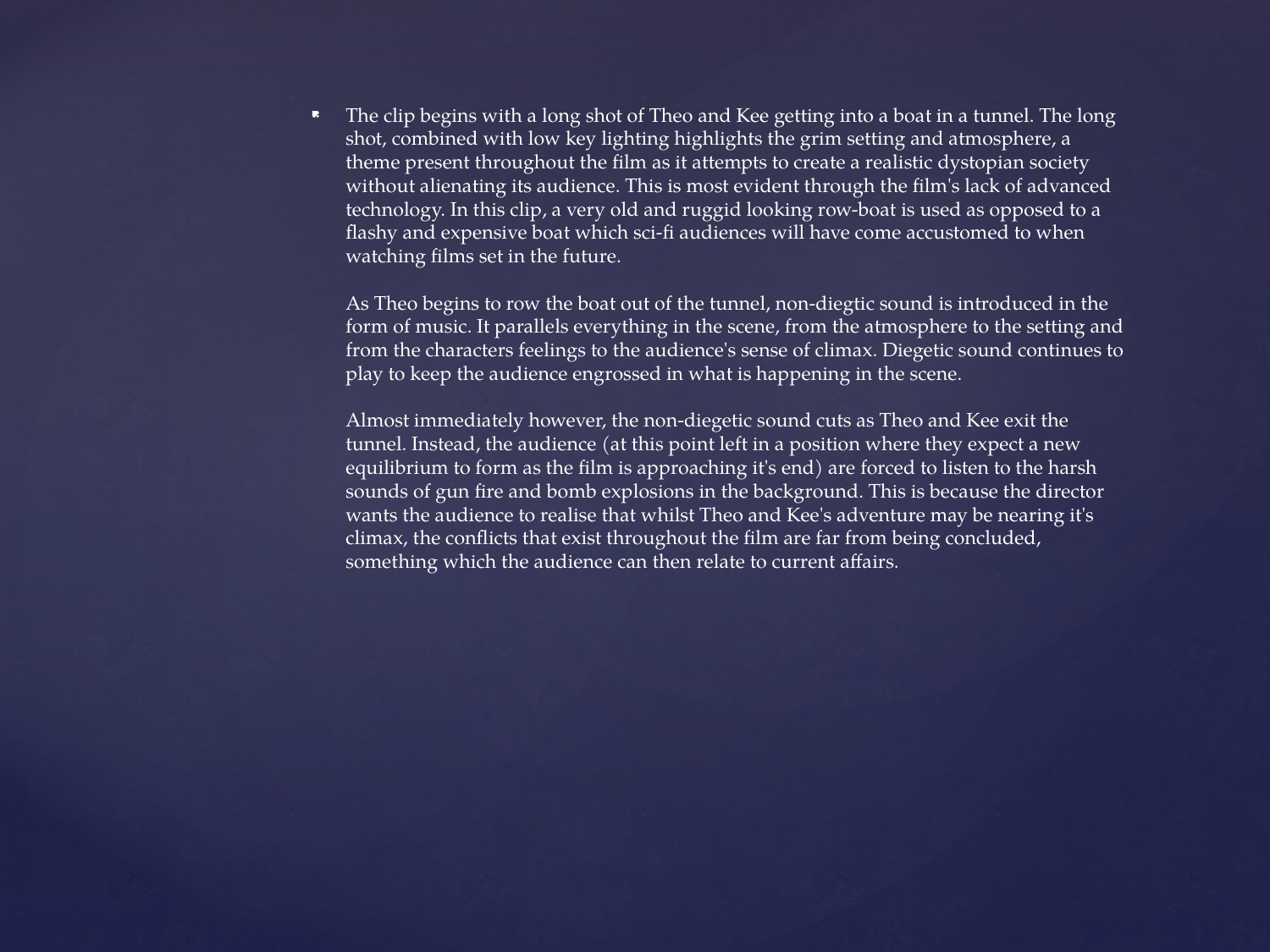

The clip begins with a long shot of Theo and Kee getting into a boat in a tunnel. The long shot, combined with low key lighting highlights the grim setting and atmosphere, a theme present throughout the film as it attempts to create a realistic dystopian society without alienating its audience. This is most evident through the film's lack of advanced technology. In this clip, a very old and ruggid looking row-boat is used as opposed to a flashy and expensive boat which sci-fi audiences will have come accustomed to when watching films set in the future.
As Theo begins to row the boat out of the tunnel, non-diegtic sound is introduced in the form of music. It parallels everything in the scene, from the atmosphere to the setting and from the characters feelings to the audience's sense of climax. Diegetic sound continues to play to keep the audience engrossed in what is happening in the scene.
Almost immediately however, the non-diegetic sound cuts as Theo and Kee exit the tunnel. Instead, the audience (at this point left in a position where they expect a new equilibrium to form as the film is approaching it's end) are forced to listen to the harsh sounds of gun fire and bomb explosions in the background. This is because the director wants the audience to realise that whilst Theo and Kee's adventure may be nearing it's climax, the conflicts that exist throughout the film are far from being concluded, something which the audience can then relate to current affairs.
#